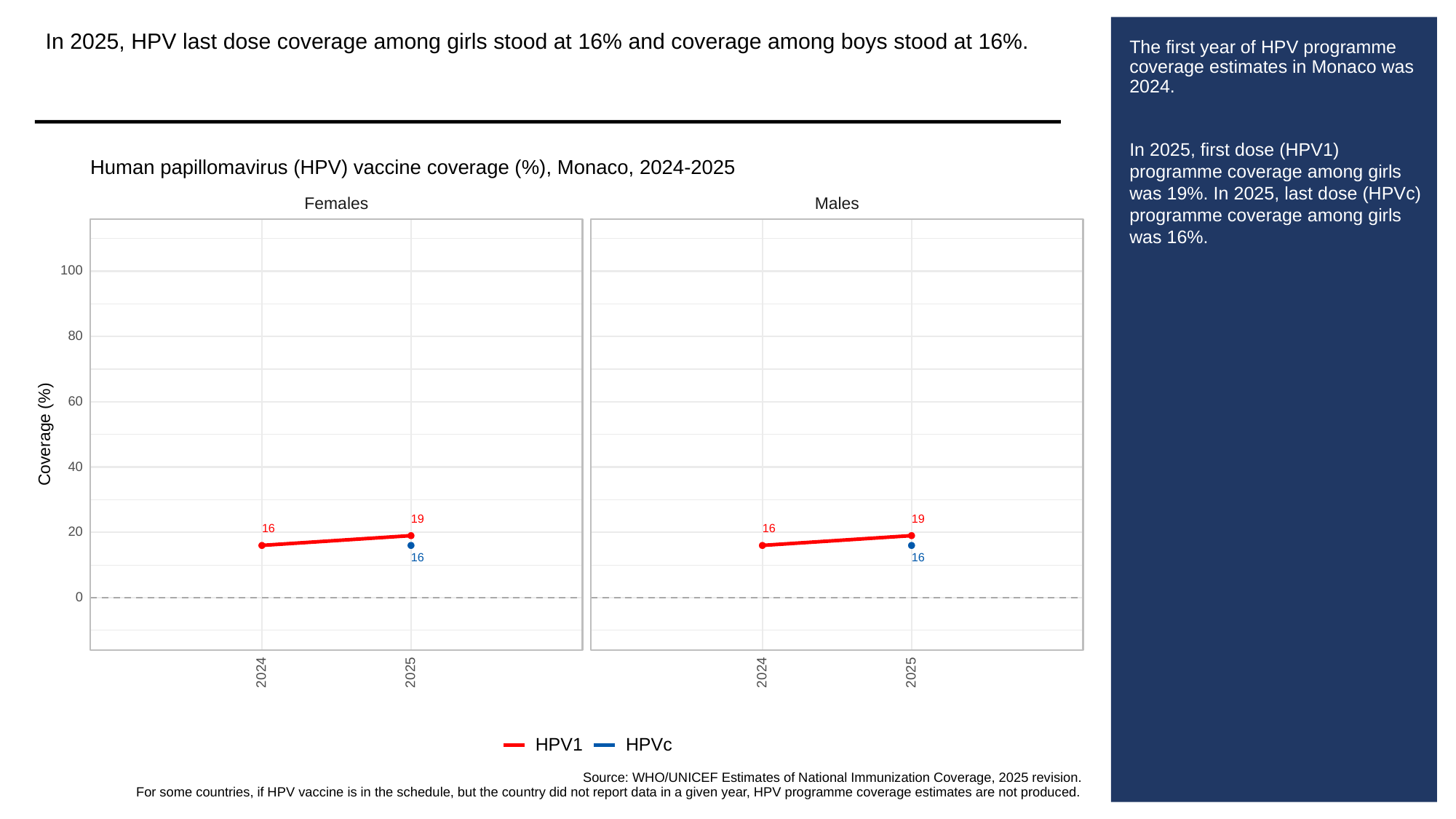

In 2025, HPV last dose coverage among girls stood at 16% and coverage among boys stood at 16%.
# The first year of HPV programme coverage estimates in Monaco was 2024.

In 2025, first dose (HPV1) programme coverage among girls was 19%. In 2025, last dose (HPVc) programme coverage among girls was 16%.

Human papillomavirus (HPV) vaccine coverage (%), Monaco, 2024-2025
Females
Males

100

80

60

Coverage (%)

40

19
19
16
16
20

16
16

0

2024
2025
2024
2025
HPVc
HPV1

Source: WHO/UNICEF Estimates of National Immunization Coverage, 2025 revision.
For some countries, if HPV vaccine is in the schedule, but the country did not report data in a given year, HPV programme coverage estimates are not produced.